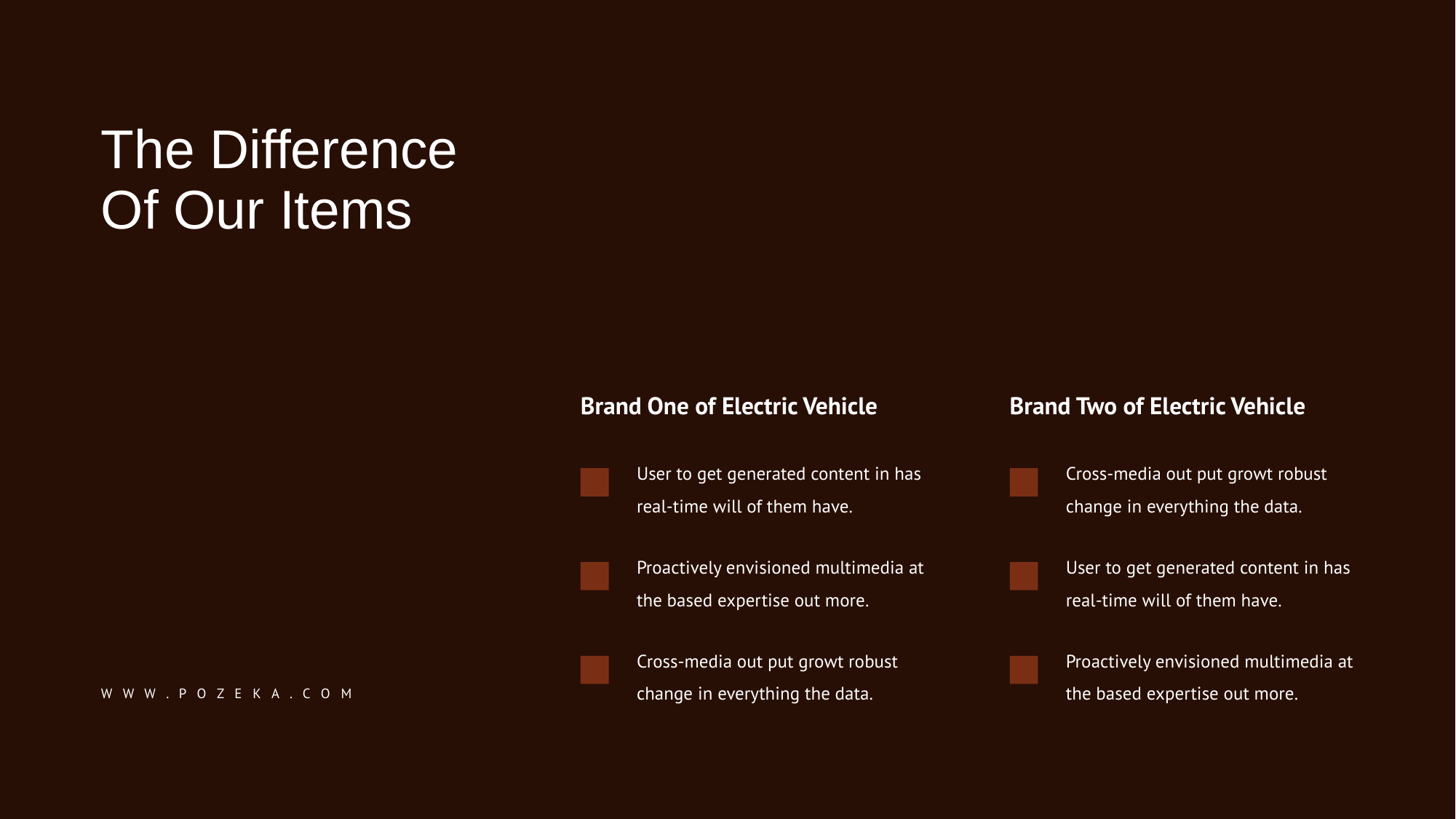

The Difference Of Our Items

Brand One of Electric Vehicle
Brand Two of Electric Vehicle
User to get generated content in has real-time will of them have.
Cross-media out put growt robust change in everything the data.

Proactively envisioned multimedia at the based expertise out more.
User to get generated content in has real-time will of them have.

Cross-media out put growt robust change in everything the data.
Proactively envisioned multimedia at the based expertise out more.

W   W   W   .   P   O   Z   E   K   A   .   C   O   M